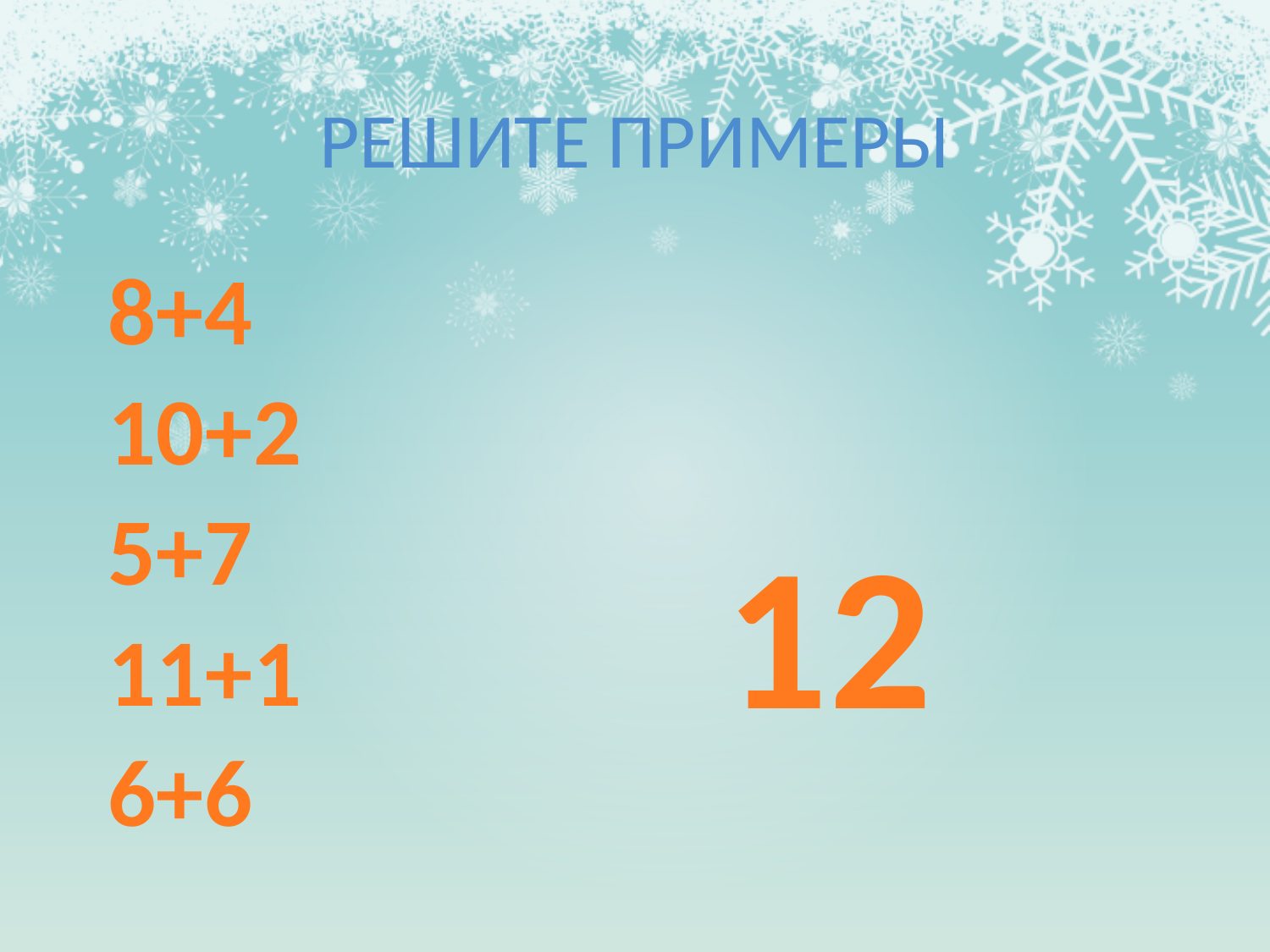

# Решите примеры
8+4
10+2
5+7
11+1
6+6

12